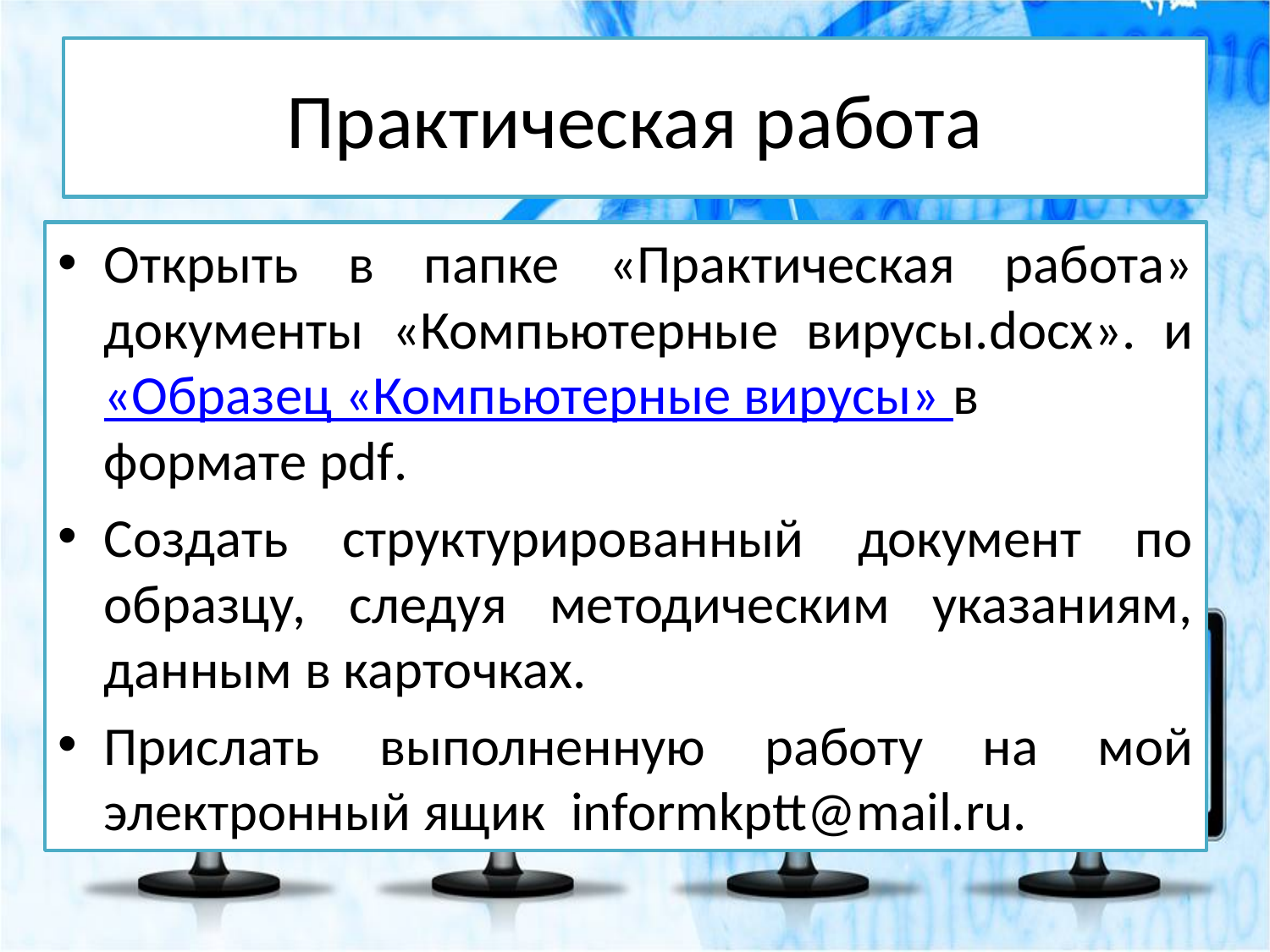

# Практическая работа
Открыть в папке «Практическая работа» документы «Компьютерные вирусы.docx». и «Образец «Компьютерные вирусы» в формате pdf.
Создать структурированный документ по образцу, следуя методическим указаниям, данным в карточках.
Прислать выполненную работу на мой электронный ящик  informkptt@mail.ru.